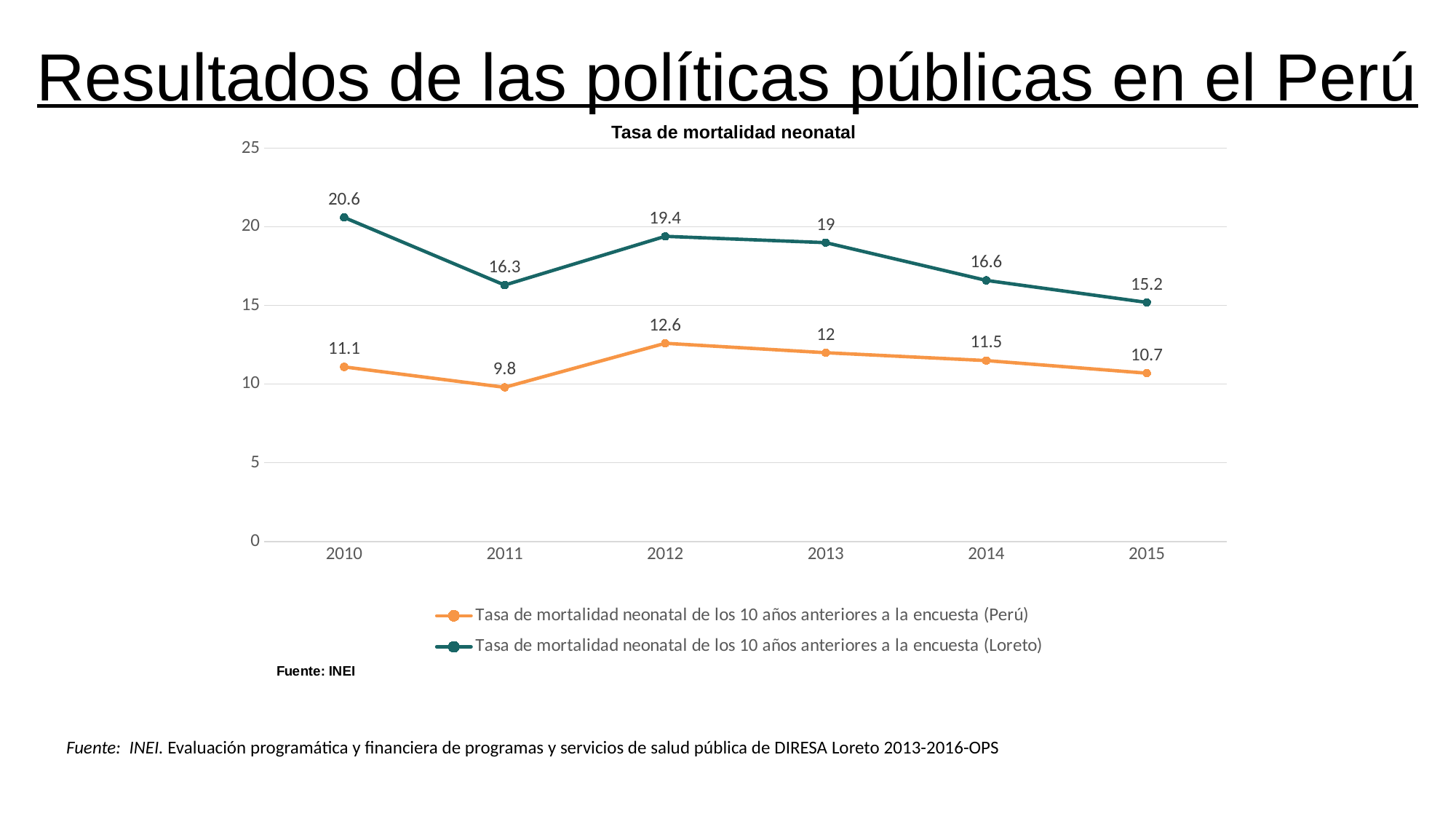

# Resultados de las políticas públicas en el Perú
Tasa de mortalidad neonatal

### Chart

| Category | Tasa de mortalidad neonatal de los 10 años anteriores a la encuesta (Perú) | Tasa de mortalidad neonatal de los 10 años anteriores a la encuesta (Loreto) |
|---|---|---|
| 2010 | 11.1 | 20.6 |
| 2011 | 9.8 | 16.3 |
| 2012 | 12.6 | 19.4 |
| 2013 | 12.0 | 19.0 |
| 2014 | 11.5 | 16.6 |
| 2015 | 10.7 | 15.2 |
Fuente:  INEI. Evaluación programática y financiera de programas y servicios de salud pública de DIRESA Loreto 2013-2016-OPS